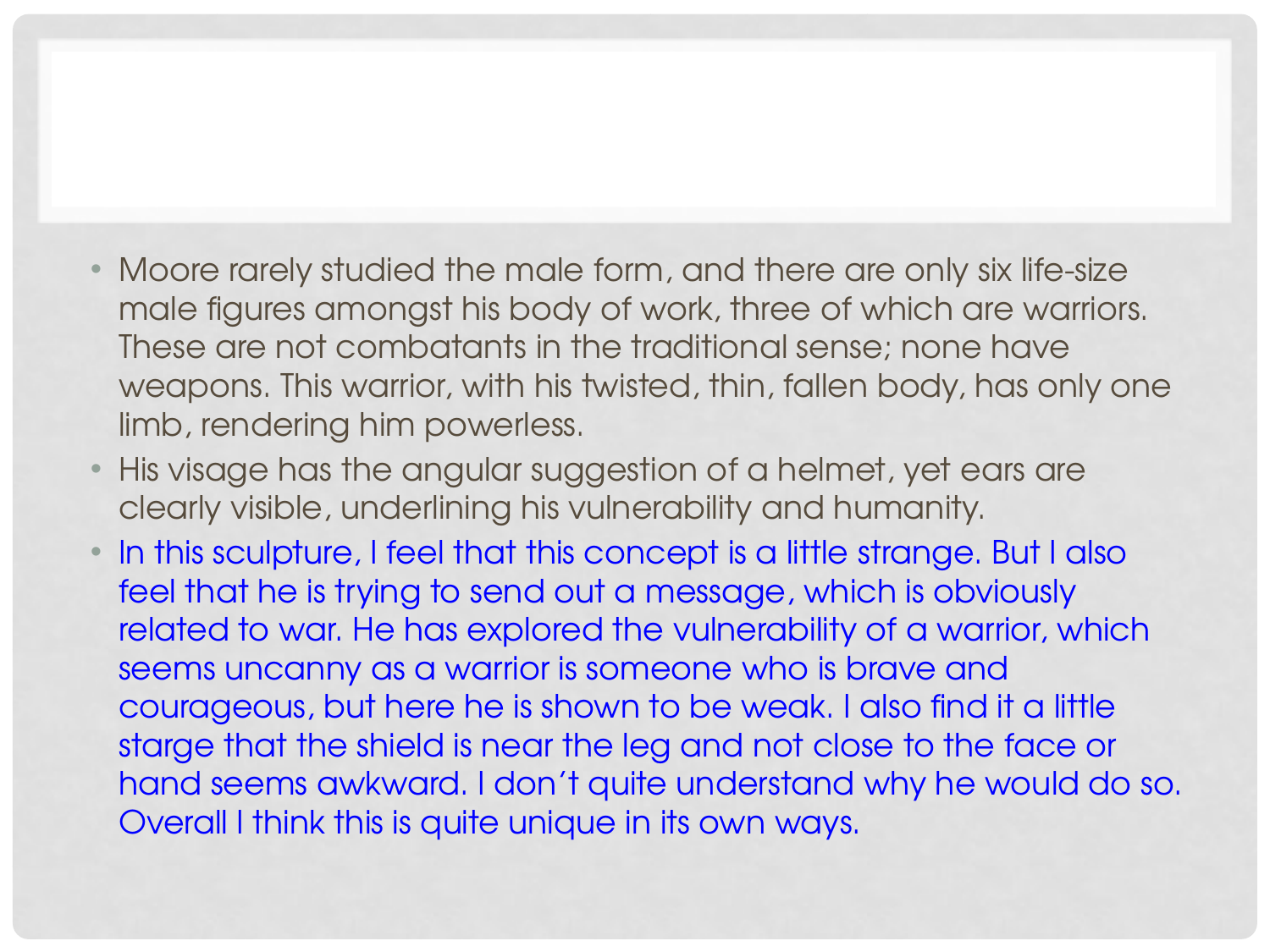

#
Moore rarely studied the male form, and there are only six life-size male figures amongst his body of work, three of which are warriors. These are not combatants in the traditional sense; none have weapons. This warrior, with his twisted, thin, fallen body, has only one limb, rendering him powerless.
His visage has the angular suggestion of a helmet, yet ears are clearly visible, underlining his vulnerability and humanity.
In this sculpture, I feel that this concept is a little strange. But I also feel that he is trying to send out a message, which is obviously related to war. He has explored the vulnerability of a warrior, which seems uncanny as a warrior is someone who is brave and courageous, but here he is shown to be weak. I also find it a little starge that the shield is near the leg and not close to the face or hand seems awkward. I don’t quite understand why he would do so. Overall I think this is quite unique in its own ways.